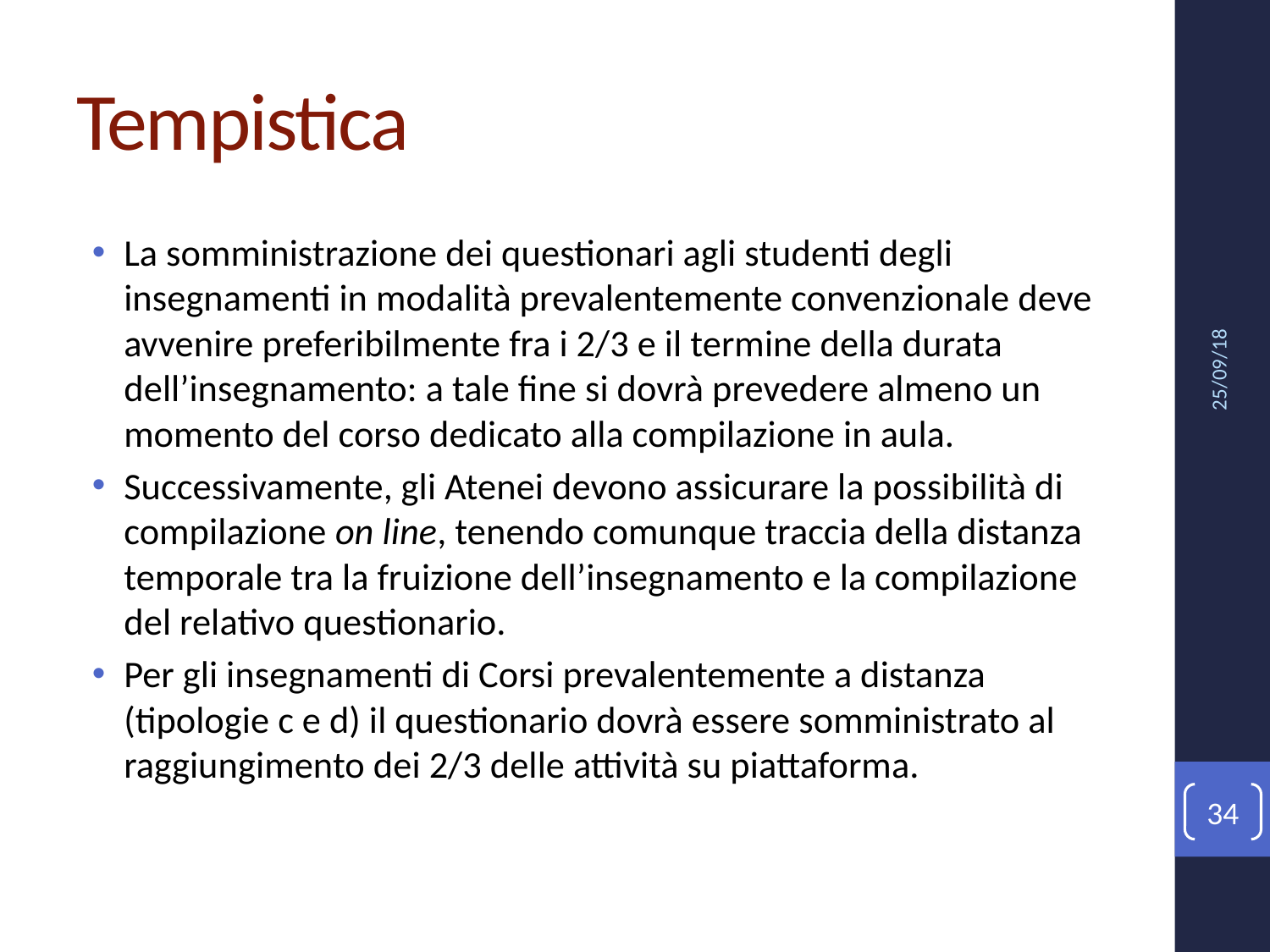

# Tempistica
La somministrazione dei questionari agli studenti degli insegnamenti in modalità prevalentemente convenzionale deve avvenire preferibilmente fra i 2/3 e il termine della durata dell’insegnamento: a tale fine si dovrà prevedere almeno un momento del corso dedicato alla compilazione in aula.
Successivamente, gli Atenei devono assicurare la possibilità di compilazione on line, tenendo comunque traccia della distanza temporale tra la fruizione dell’insegnamento e la compilazione del relativo questionario.
Per gli insegnamenti di Corsi prevalentemente a distanza (tipologie c e d) il questionario dovrà essere somministrato al raggiungimento dei 2/3 delle attività su piattaforma.

25/09/18
34